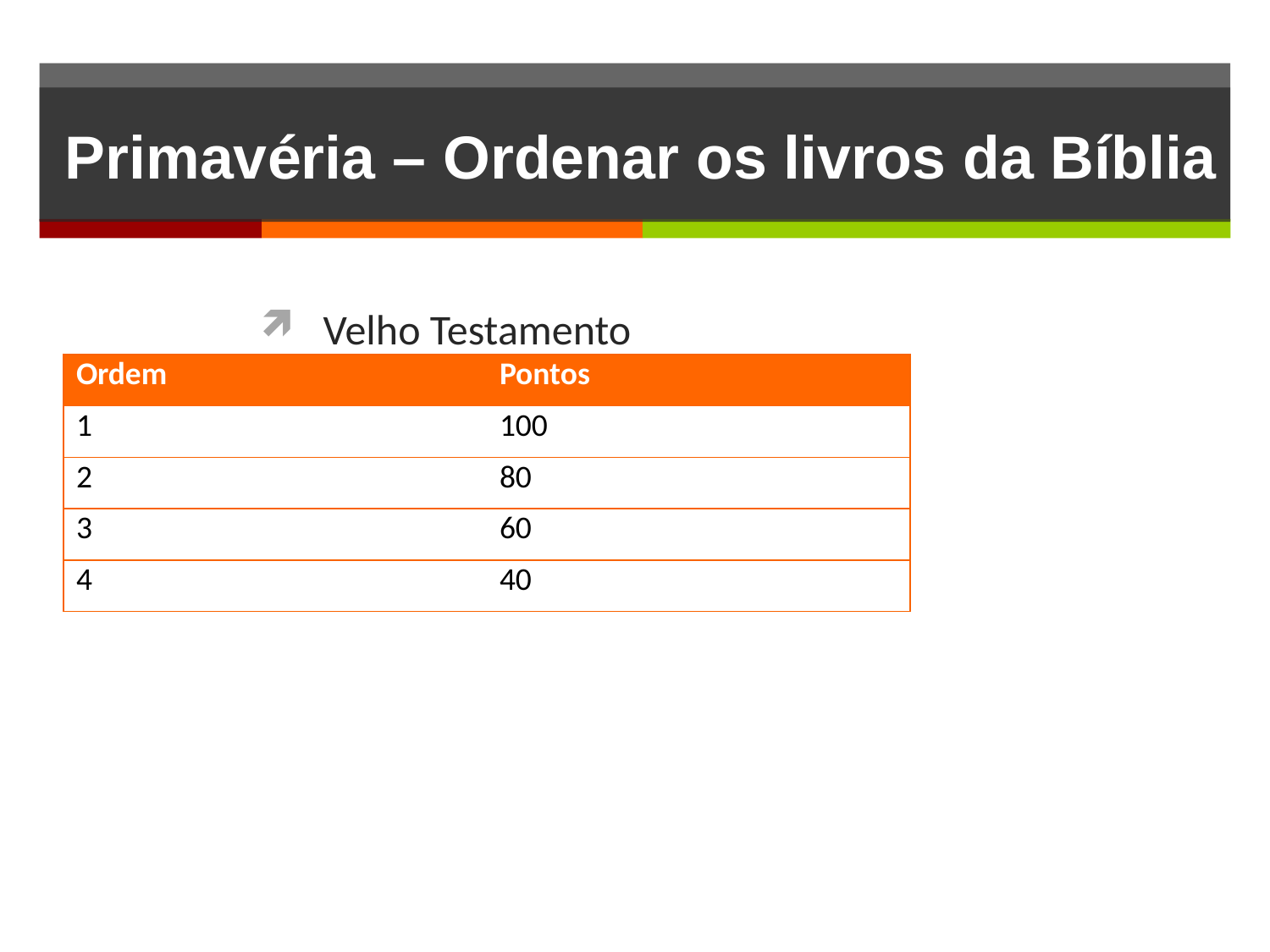

# Primavéria – Ordenar os livros da Bíblia
Velho Testamento

| Ordem | Pontos |
| --- | --- |
| 1 | 100 |
| 2 | 80 |
| 3 | 60 |
| 4 | 40 |